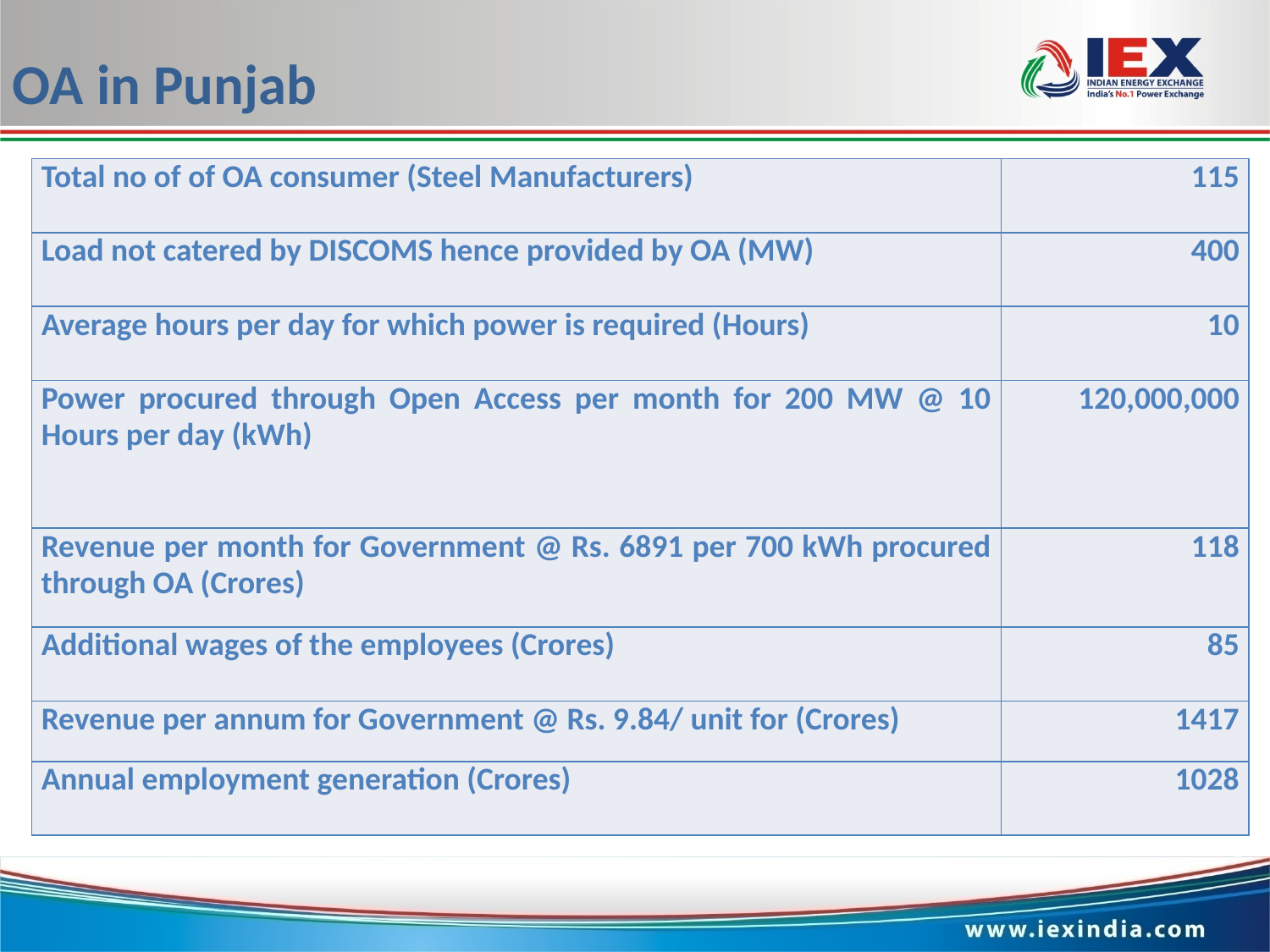

OA in Punjab

| Total no of of OA consumer (Steel Manufacturers) | 115 |
| --- | --- |
| Load not catered by DISCOMS hence provided by OA (MW) | 400 |
| Average hours per day for which power is required (Hours) | 10 |
| Power procured through Open Access per month for 200 MW @ 10 Hours per day (kWh) | 120,000,000 |
| Revenue per month for Government @ Rs. 6891 per 700 kWh procured through OA (Crores) | 118 |
| Additional wages of the employees (Crores) | 85 |
| Revenue per annum for Government @ Rs. 9.84/ unit for (Crores) | 1417 |
| Annual employment generation (Crores) | 1028 |